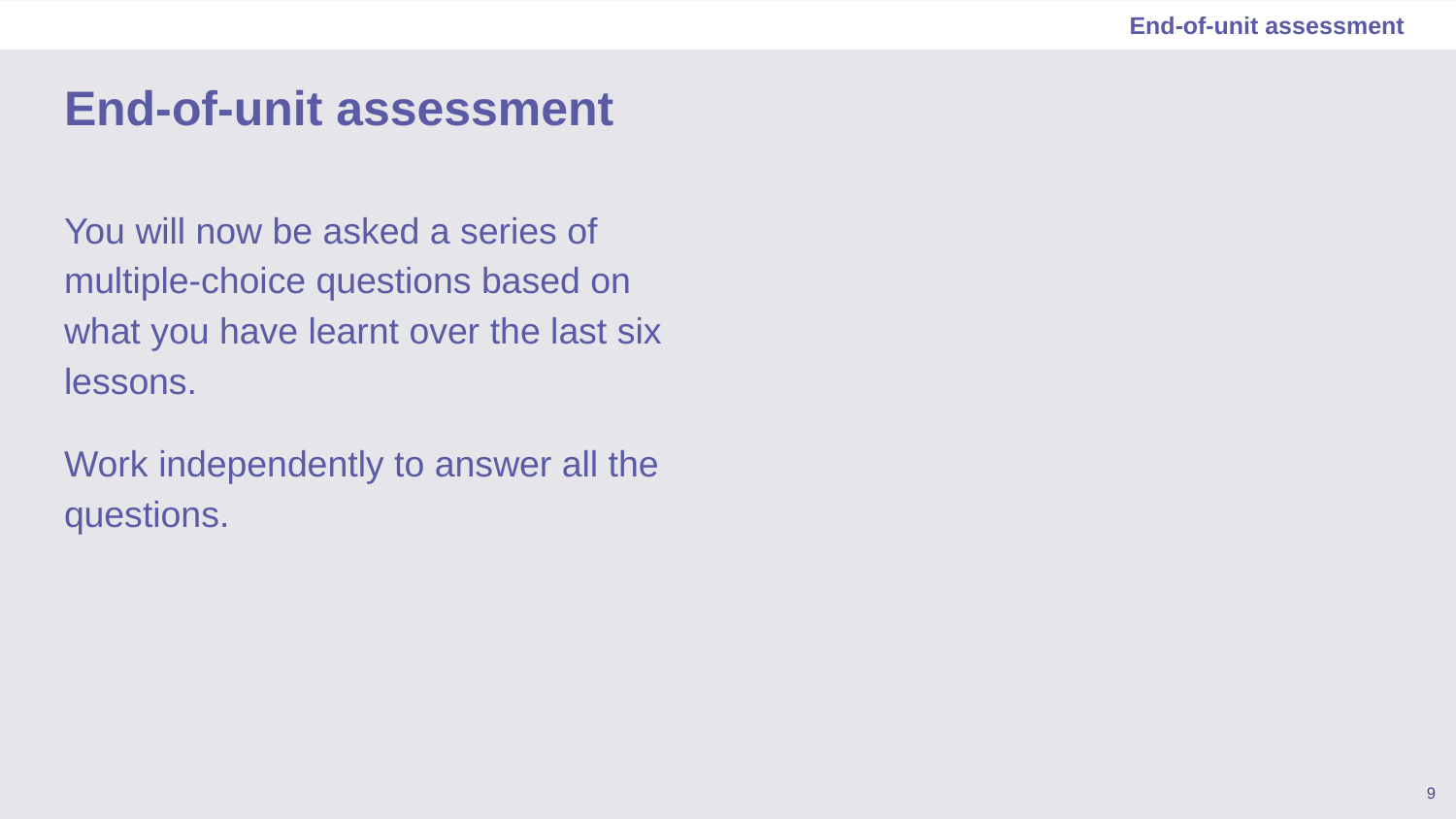

End-of-unit assessment
# End-of-unit assessment
You will now be asked a series of multiple-choice questions based on what you have learnt over the last six lessons.
Work independently to answer all the questions.
9